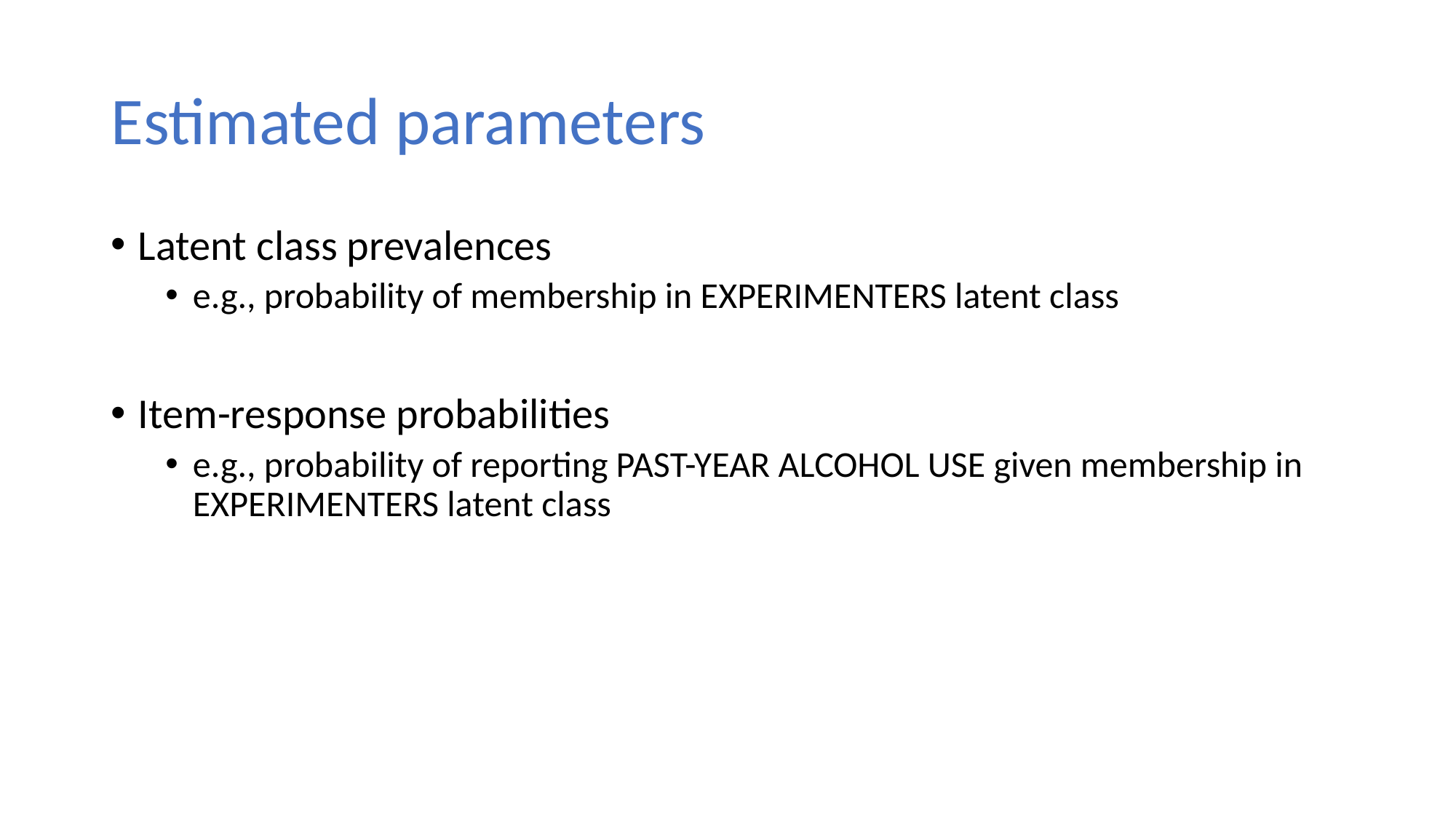

# Estimated parameters
Latent class prevalences
e.g., probability of membership in EXPERIMENTERS latent class

Item-response probabilities
e.g., probability of reporting PAST-YEAR ALCOHOL USE given membership in EXPERIMENTERS latent class